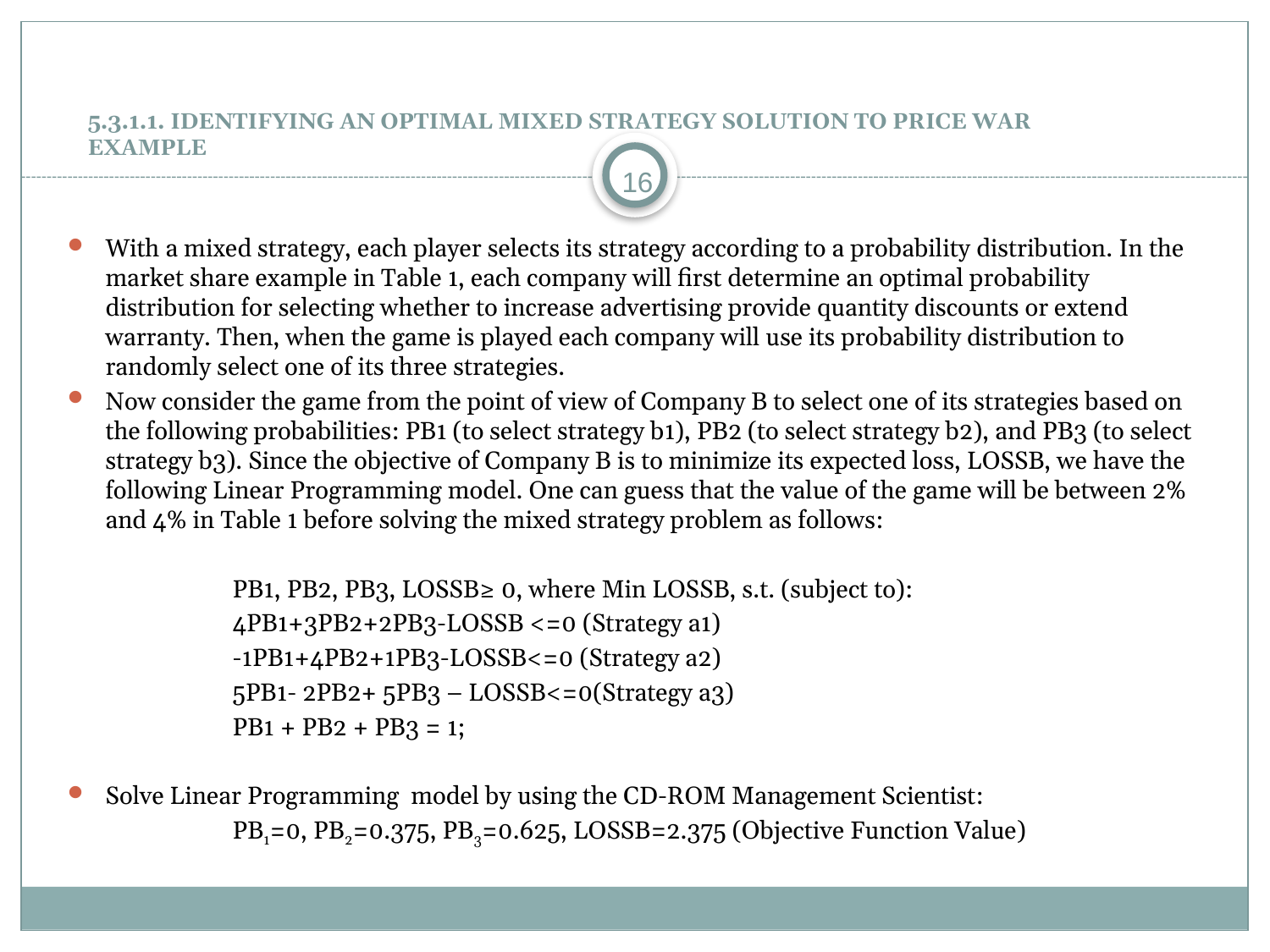

# 5.3.1.1. Identifying an Optimal Mixed Strategy Solution to price war example
16
With a mixed strategy, each player selects its strategy according to a probability distribution. In the market share example in Table 1, each company will first determine an optimal probability distribution for selecting whether to increase advertising provide quantity discounts or extend warranty. Then, when the game is played each company will use its probability distribution to randomly select one of its three strategies.
Now consider the game from the point of view of Company B to select one of its strategies based on the following probabilities: PB1 (to select strategy b1), PB2 (to select strategy b2), and PB3 (to select strategy b3). Since the objective of Company B is to minimize its expected loss, LOSSB, we have the following Linear Programming model. One can guess that the value of the game will be between 2% and 4% in Table 1 before solving the mixed strategy problem as follows:

		PB1, PB2, PB3, LOSSB≥ 0, where Min LOSSB, s.t. (subject to):
		4PB1+3PB2+2PB3-LOSSB <=0 (Strategy a1)
		-1PB1+4PB2+1PB3-LOSSB<=0 (Strategy a2)
		5PB1- 2PB2+ 5PB3 – LOSSB<=0(Strategy a3)
		PB1 + PB2 + PB3 = 1;

Solve Linear Programming  model by using the CD-ROM Management Scientist:
		PB1=0, PB2=0.375, PB3=0.625, LOSSB=2.375 (Objective Function Value)